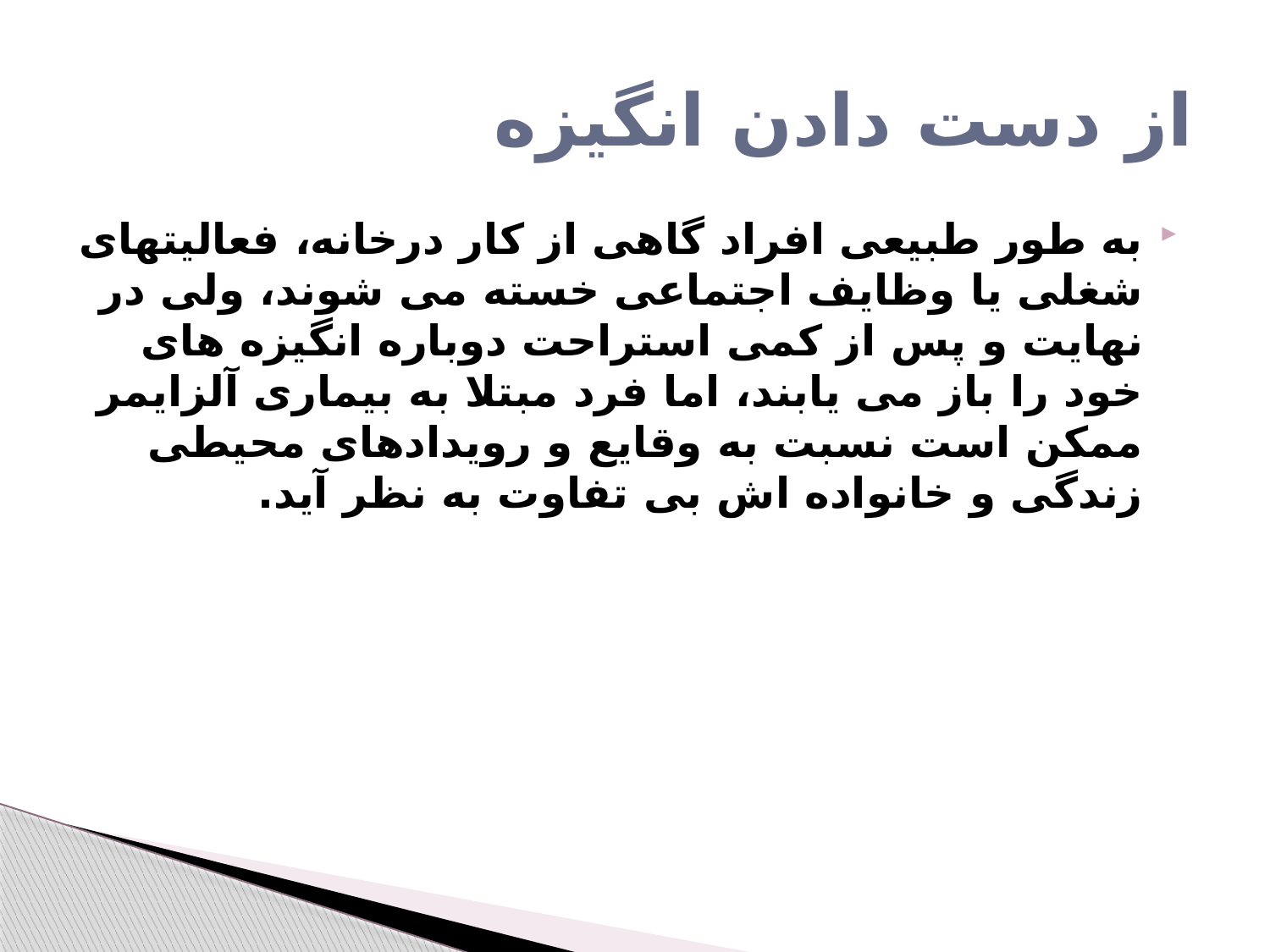

# از دست دادن انگیزه
به طور طبیعی افراد گاهی از کار درخانه، فعالیتهای شغلی یا وظایف اجتماعی خسته می شوند، ولی در نهایت و پس از کمی استراحت دوباره انگیزه های خود را باز می یابند، اما فرد مبتلا به بیماری آلزایمر ممکن است نسبت به وقایع و رویدادهای محیطی زندگی و خانواده اش بی تفاوت به نظر آید.